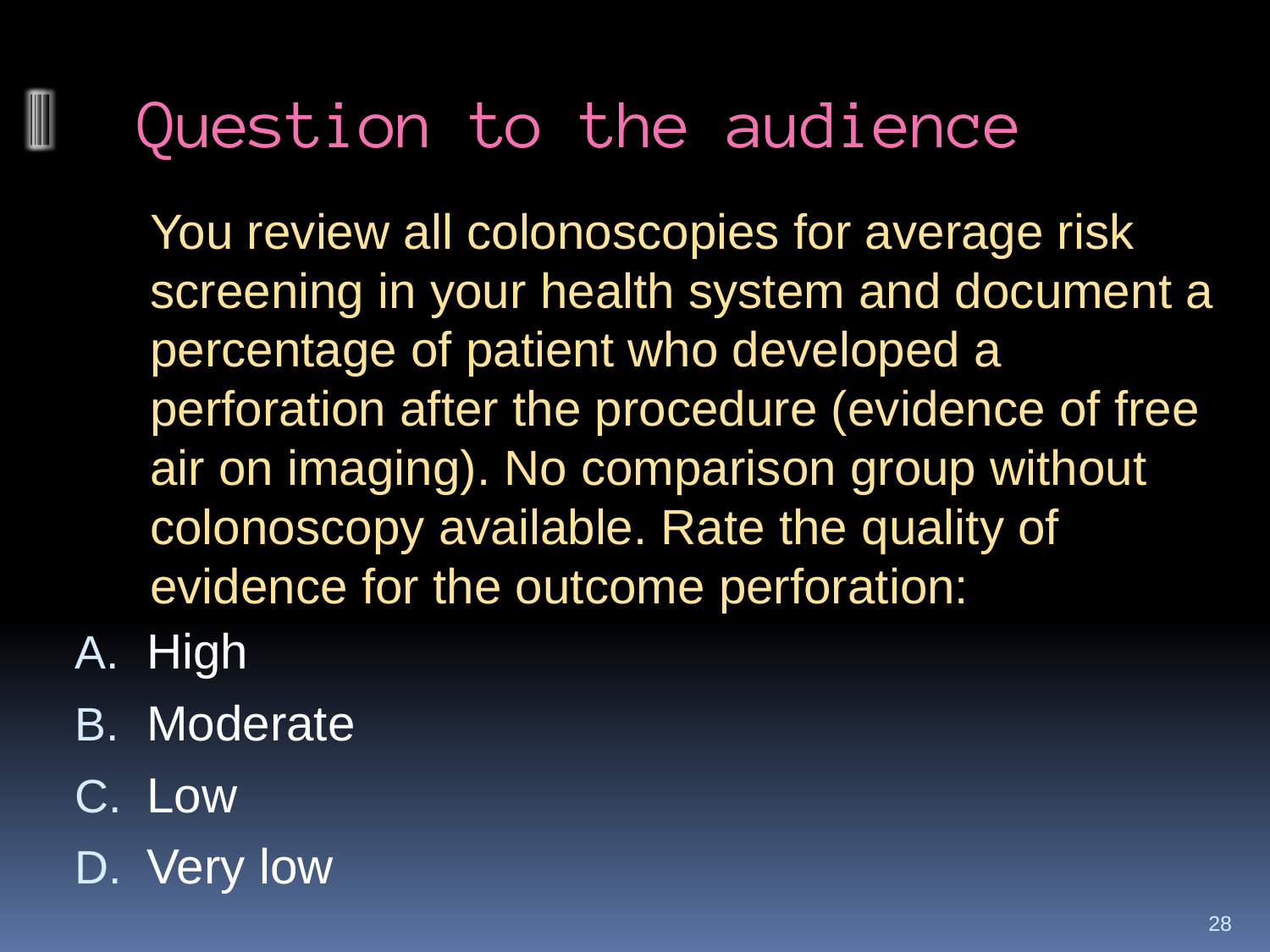

# Question to the audience
You review all colonoscopies for average risk screening in your health system and document a percentage of patient who developed a perforation after the procedure (evidence of free air on imaging). No comparison group without colonoscopy available. Rate the quality of evidence for the outcome perforation:
High
Moderate
Low
Very low
28